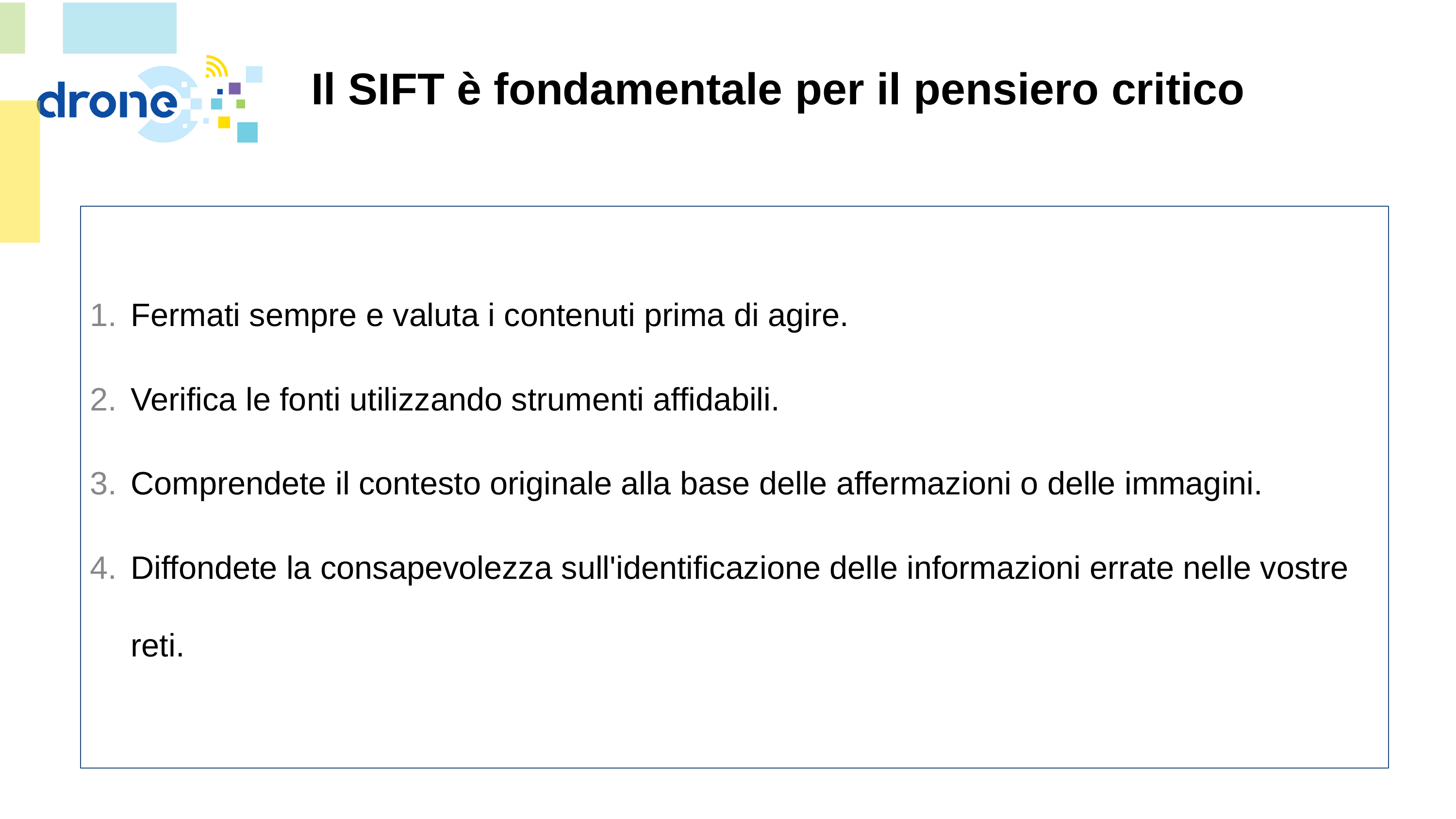

# Il SIFT è fondamentale per il pensiero critico

Fermati sempre e valuta i contenuti prima di agire.
Verifica le fonti utilizzando strumenti affidabili.
Comprendete il contesto originale alla base delle affermazioni o delle immagini.
Diffondete la consapevolezza sull'identificazione delle informazioni errate nelle vostre reti.